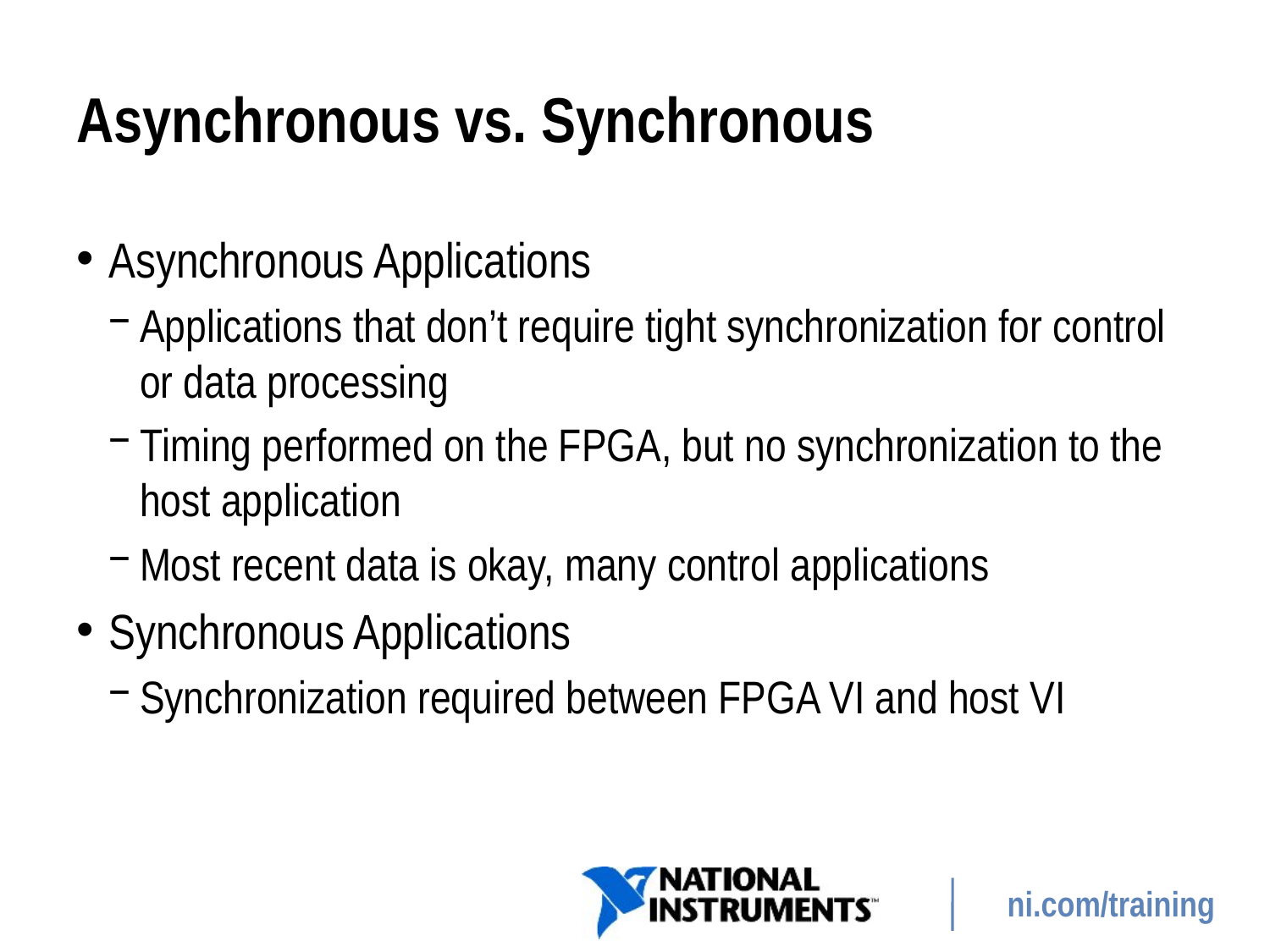

# Asynchronous vs. Synchronous
Asynchronous Applications
Applications that don’t require tight synchronization for control or data processing
Timing performed on the FPGA, but no synchronization to the host application
Most recent data is okay, many control applications
Synchronous Applications
Synchronization required between FPGA VI and host VI